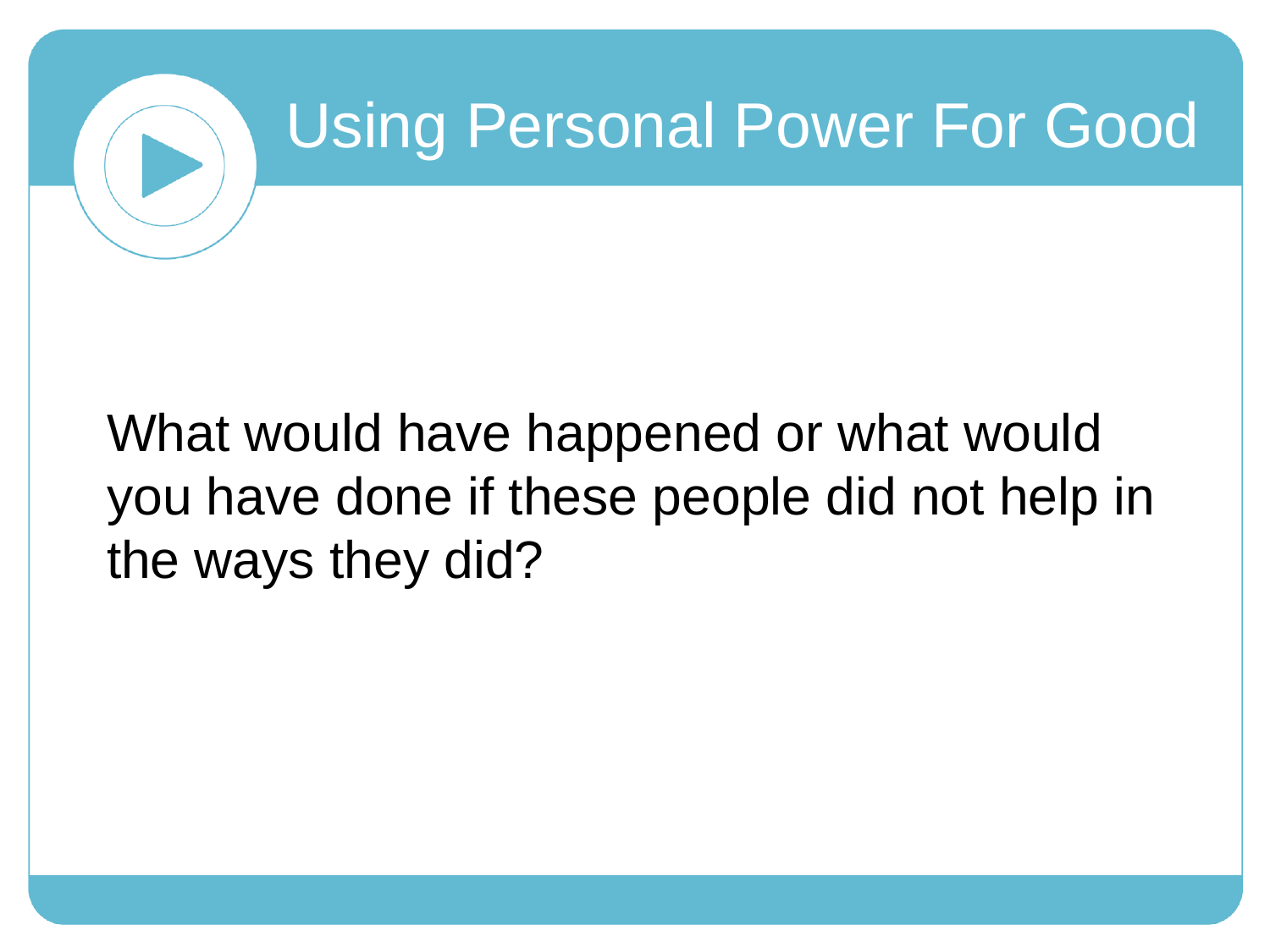

Using Personal Power For Good
What would have happened or what would you have done if these people did not help in the ways they did?